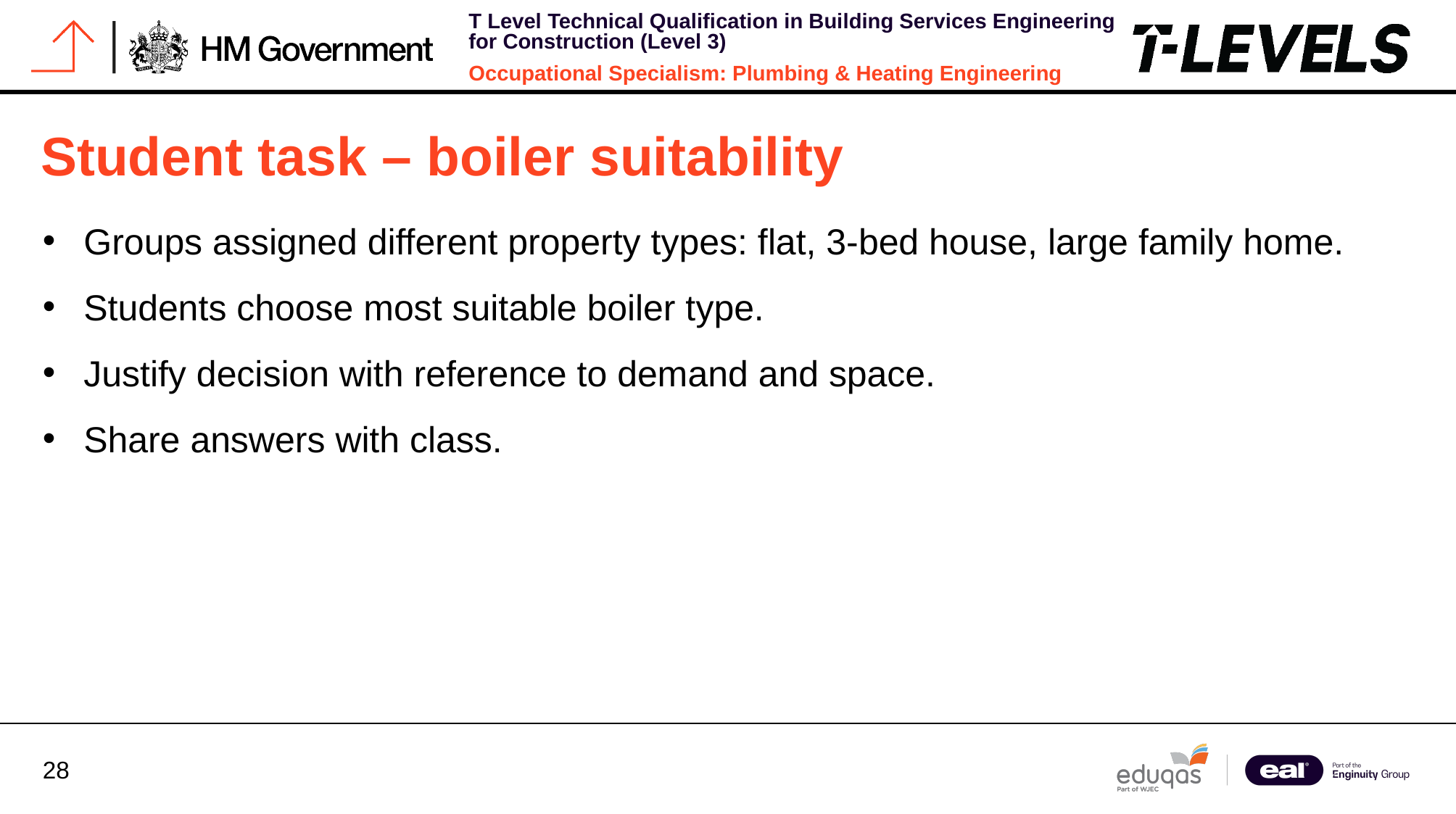

# Student task – boiler suitability
Groups assigned different property types: flat, 3-bed house, large family home.
Students choose most suitable boiler type.
Justify decision with reference to demand and space.
Share answers with class.